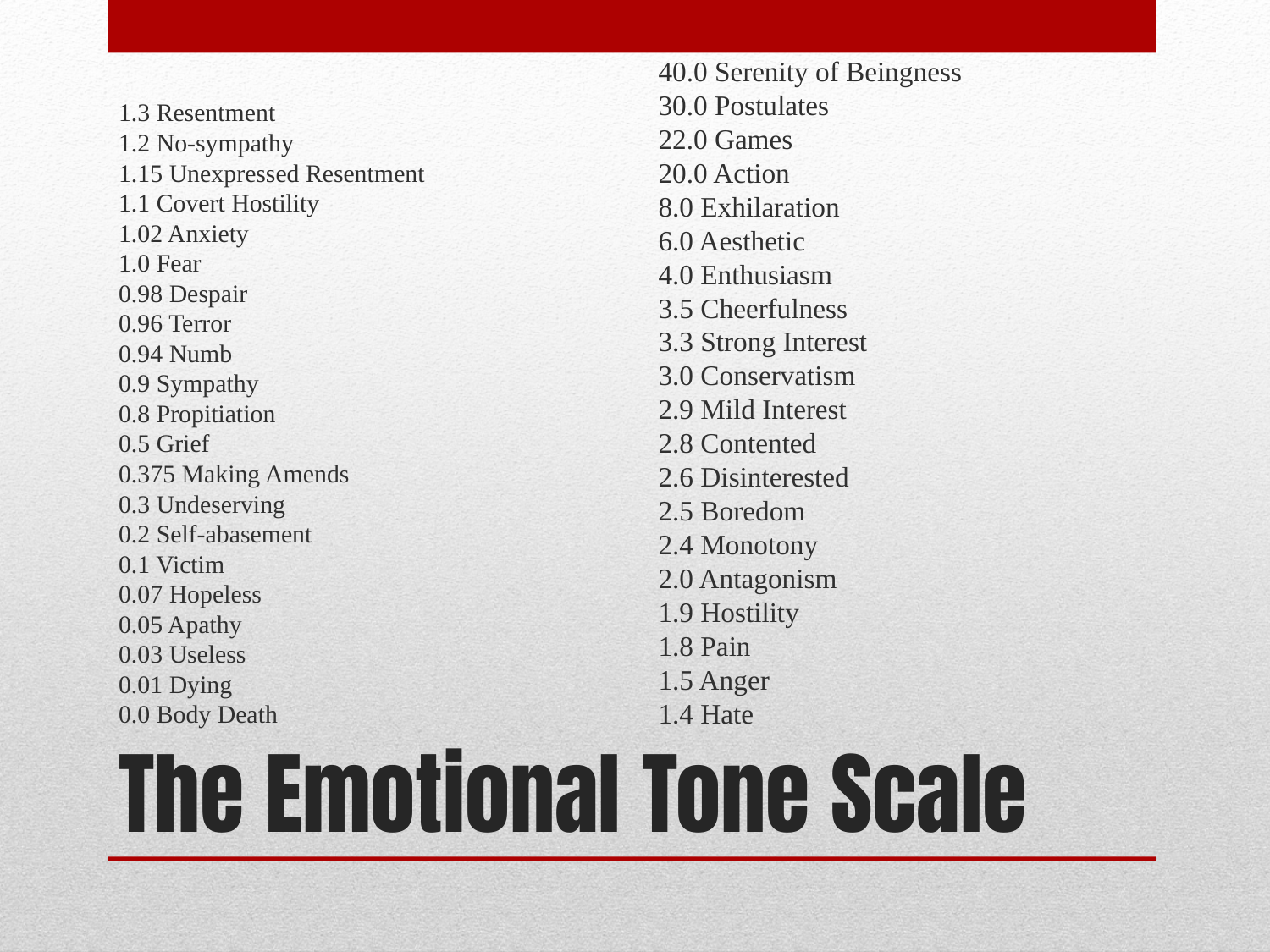

1.3 Resentment 
1.2 No-sympathy 
1.15 Unexpressed Resentment 
1.1 Covert Hostility 
1.02 Anxiety 
1.0 Fear 
0.98 Despair 
0.96 Terror 
0.94 Numb 
0.9 Sympathy 
0.8 Propitiation 
0.5 Grief 
0.375 Making Amends 
0.3 Undeserving 
0.2 Self-abasement 
0.1 Victim 
0.07 Hopeless 
0.05 Apathy 
0.03 Useless 
0.01 Dying 
0.0 Body Death
40.0 Serenity of Beingness 
30.0 Postulates 
22.0 Games 
20.0 Action 
8.0 Exhilaration 
6.0 Aesthetic 
4.0 Enthusiasm 
3.5 Cheerfulness 
3.3 Strong Interest 
3.0 Conservatism 
2.9 Mild Interest 
2.8 Contented 
2.6 Disinterested 
2.5 Boredom 
2.4 Monotony 
2.0 Antagonism 
1.9 Hostility 
1.8 Pain 
1.5 Anger 
1.4 Hate
# The Emotional Tone Scale